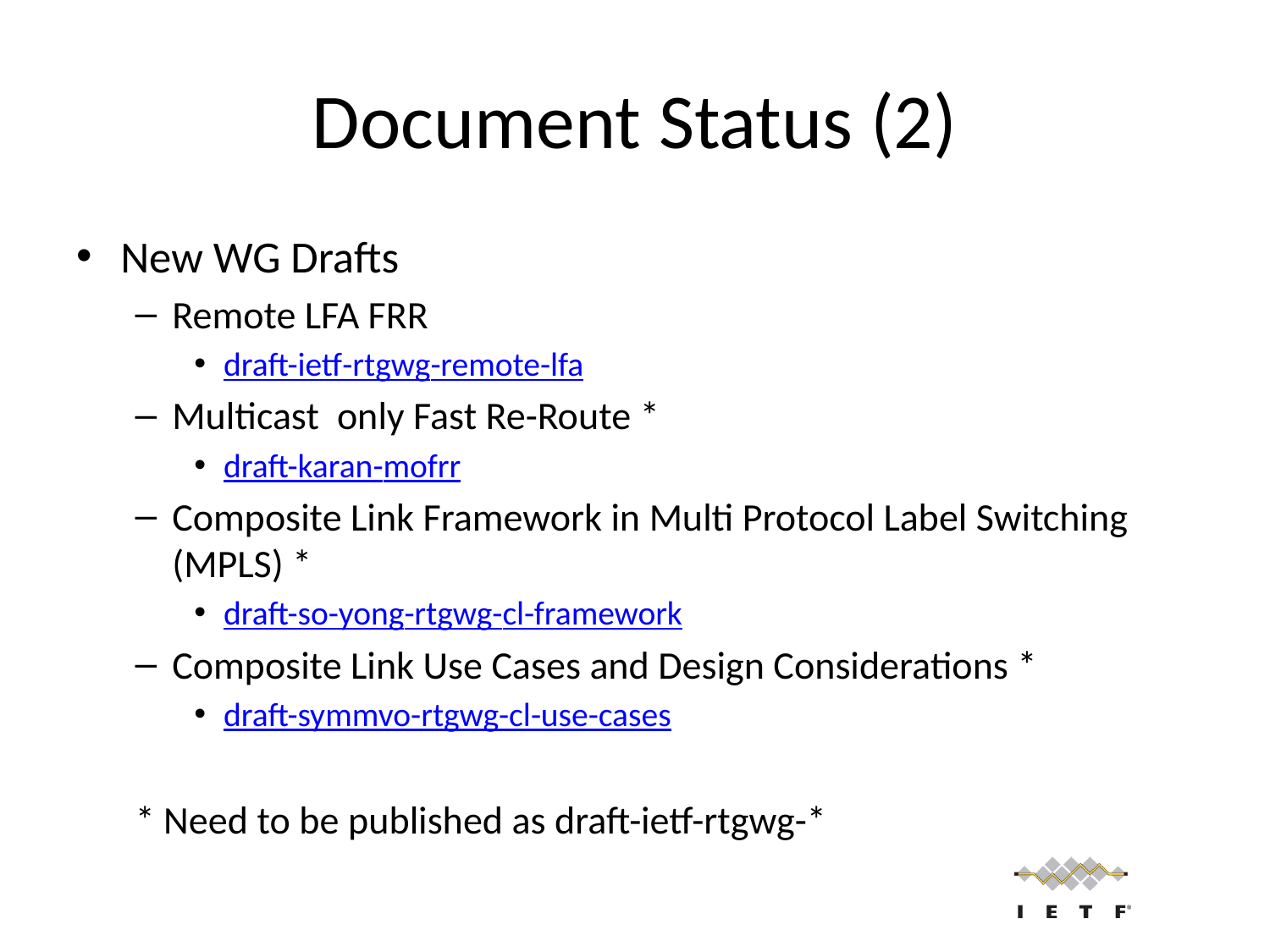

# Document Status (2)
New WG Drafts
Remote LFA FRR
draft-ietf-rtgwg-remote-lfa
Multicast  only Fast Re-Route *
draft-karan-mofrr
Composite Link Framework in Multi Protocol Label Switching (MPLS) *
draft-so-yong-rtgwg-cl-framework
Composite Link Use Cases and Design Considerations *
draft-symmvo-rtgwg-cl-use-cases

* Need to be published as draft-ietf-rtgwg-*